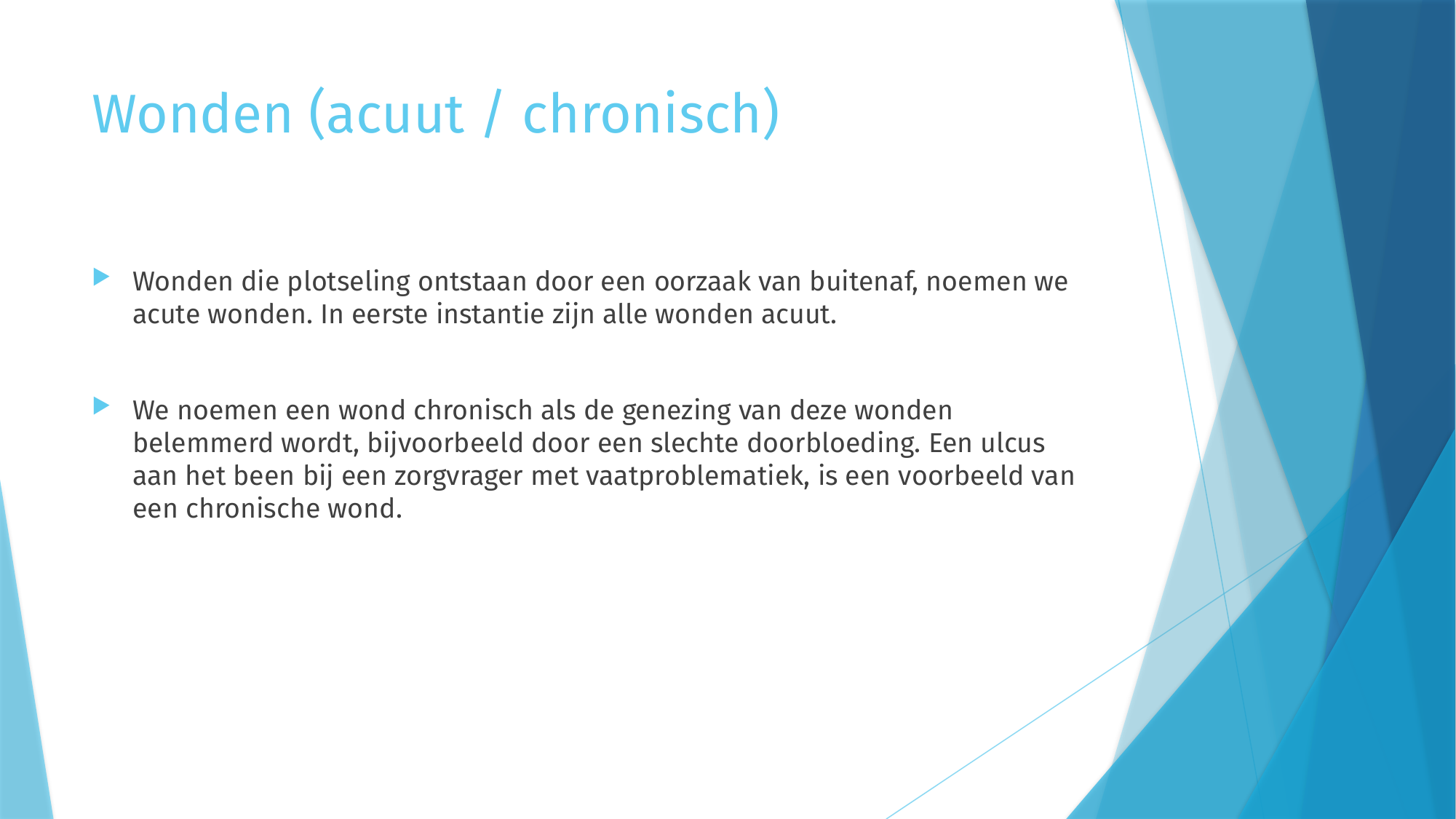

# Wonden (acuut / chronisch)
Wonden die plotseling ontstaan door een oorzaak van buitenaf, noemen we acute wonden. In eerste instantie zijn alle wonden acuut.

We noemen een wond chronisch als de genezing van deze wonden belemmerd wordt, bijvoorbeeld door een slechte doorbloeding. Een ulcus aan het been bij een zorgvrager met vaatproblematiek, is een voorbeeld van een chronische wond.